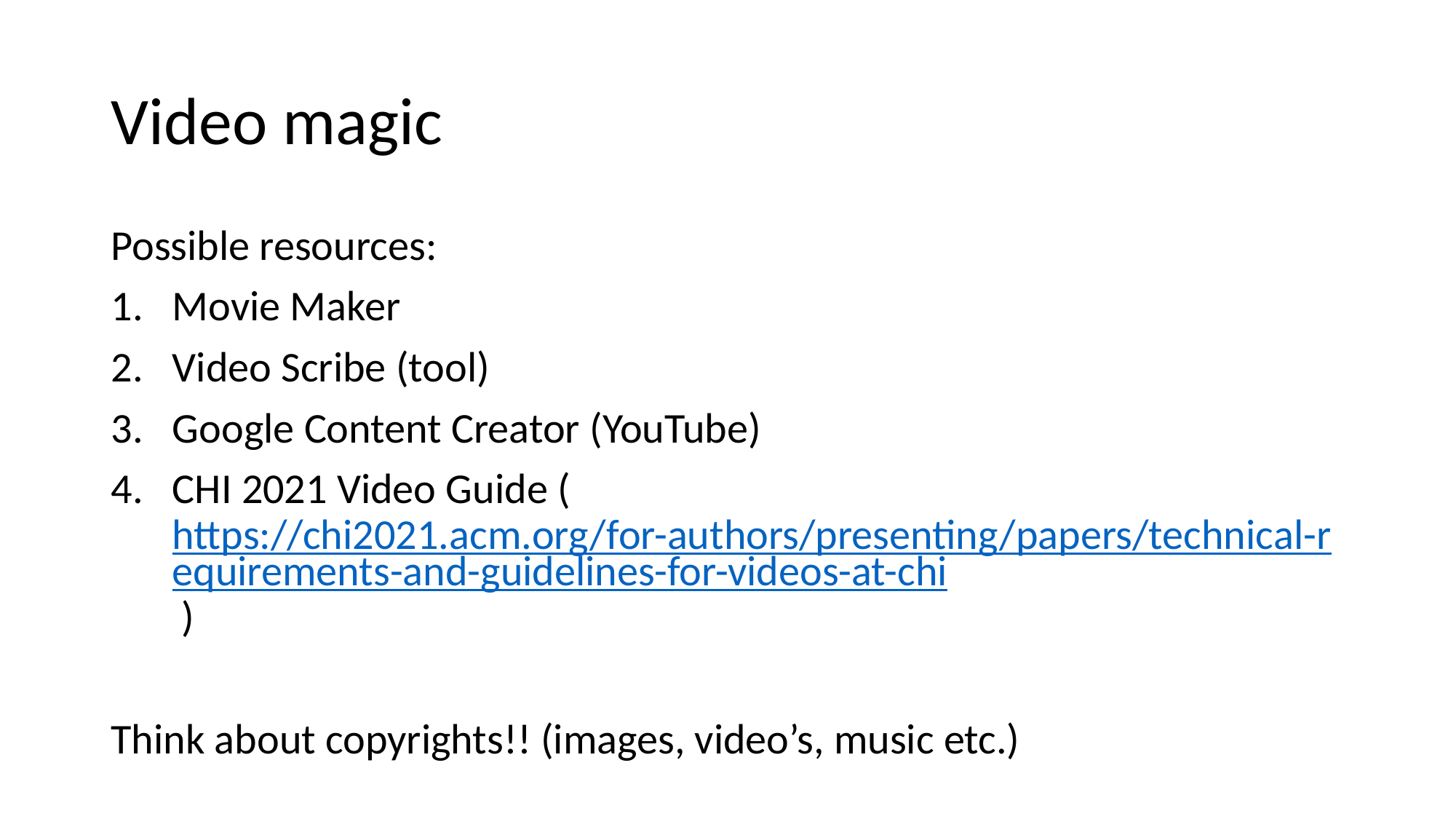

# Video magic
Possible resources:
Movie Maker
Video Scribe (tool)
Google Content Creator (YouTube)
CHI 2021 Video Guide (https://chi2021.acm.org/for-authors/presenting/papers/technical-requirements-and-guidelines-for-videos-at-chi )

Think about copyrights!! (images, video’s, music etc.)